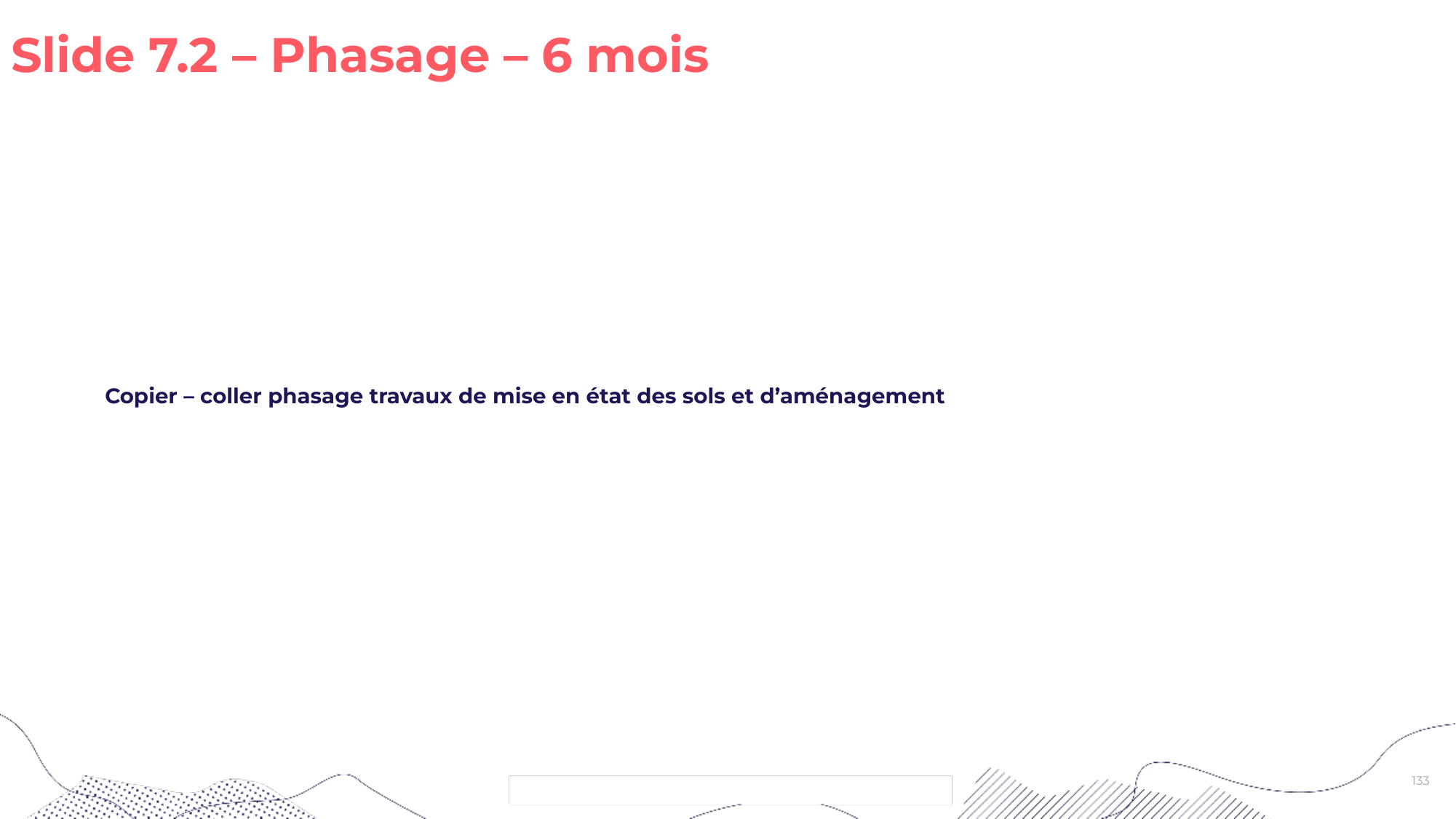

# Slide 7.2 – Phasage – 6 mois
Copier – coller phasage travaux de mise en état des sols et d’aménagement
133